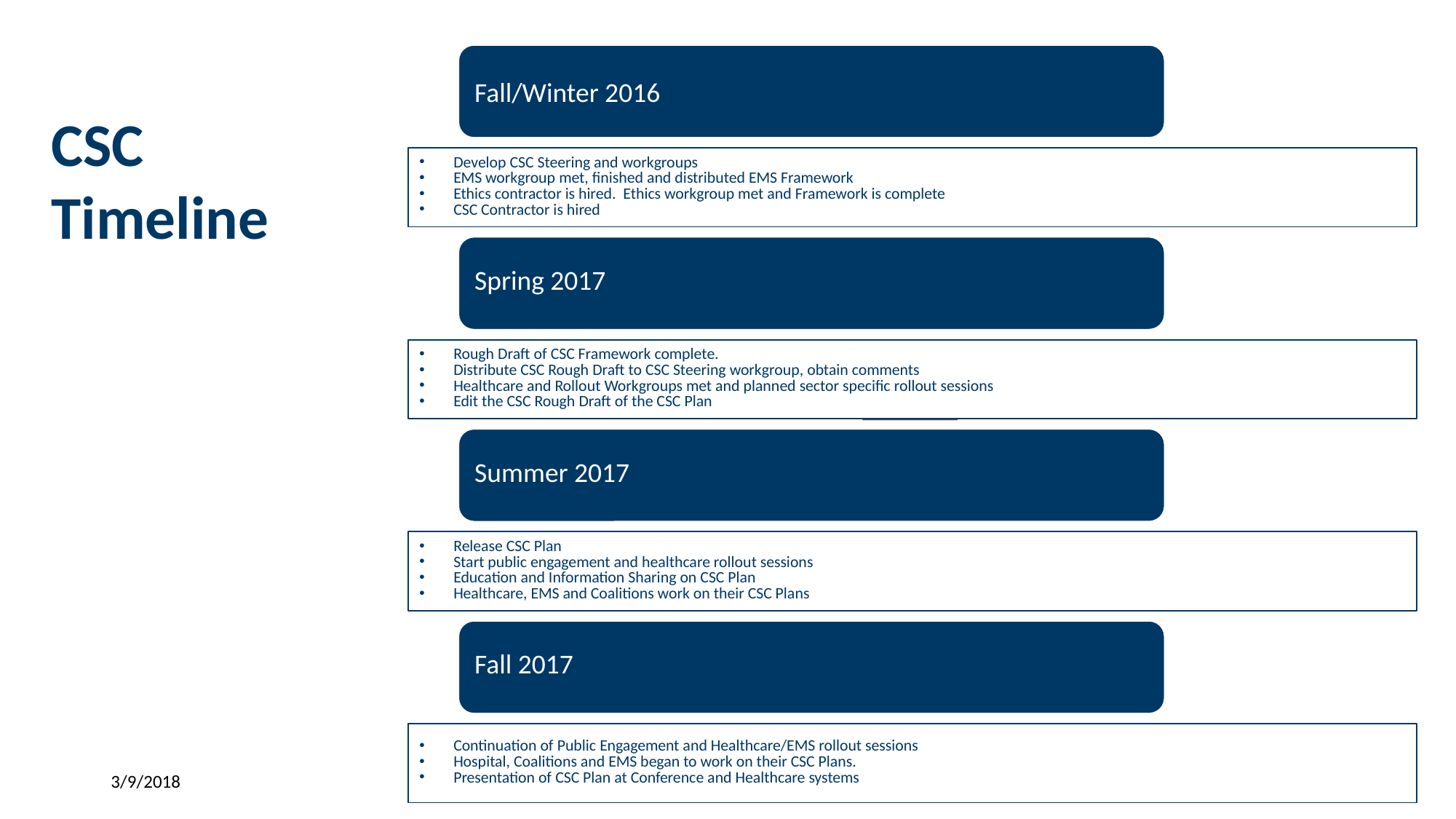

Fall/Winter 2016
Summer 2017
Fall 2017
Develop CSC Steering and workgroups
EMS workgroup met, finished and distributed EMS Framework
Ethics contractor is hired.  Ethics workgroup met and Framework is complete
CSC Contractor is hired
Rough Draft of CSC Framework complete.
Distribute CSC Rough Draft to CSC Steering workgroup, obtain comments
Healthcare and Rollout Workgroups met and planned sector specific rollout sessions
Edit the CSC Rough Draft of the CSC Plan
Release CSC Plan
Start public engagement and healthcare rollout sessions
Education and Information Sharing on CSC Plan
Healthcare, EMS and Coalitions work on their CSC Plans
Continuation of Public Engagement and Healthcare/EMS rollout sessions
Hospital, Coalitions and EMS began to work on their CSC Plans.
Presentation of CSC Plan at Conference and Healthcare systems
Spring 2017
# CSC Timeline
3/9/2018
37